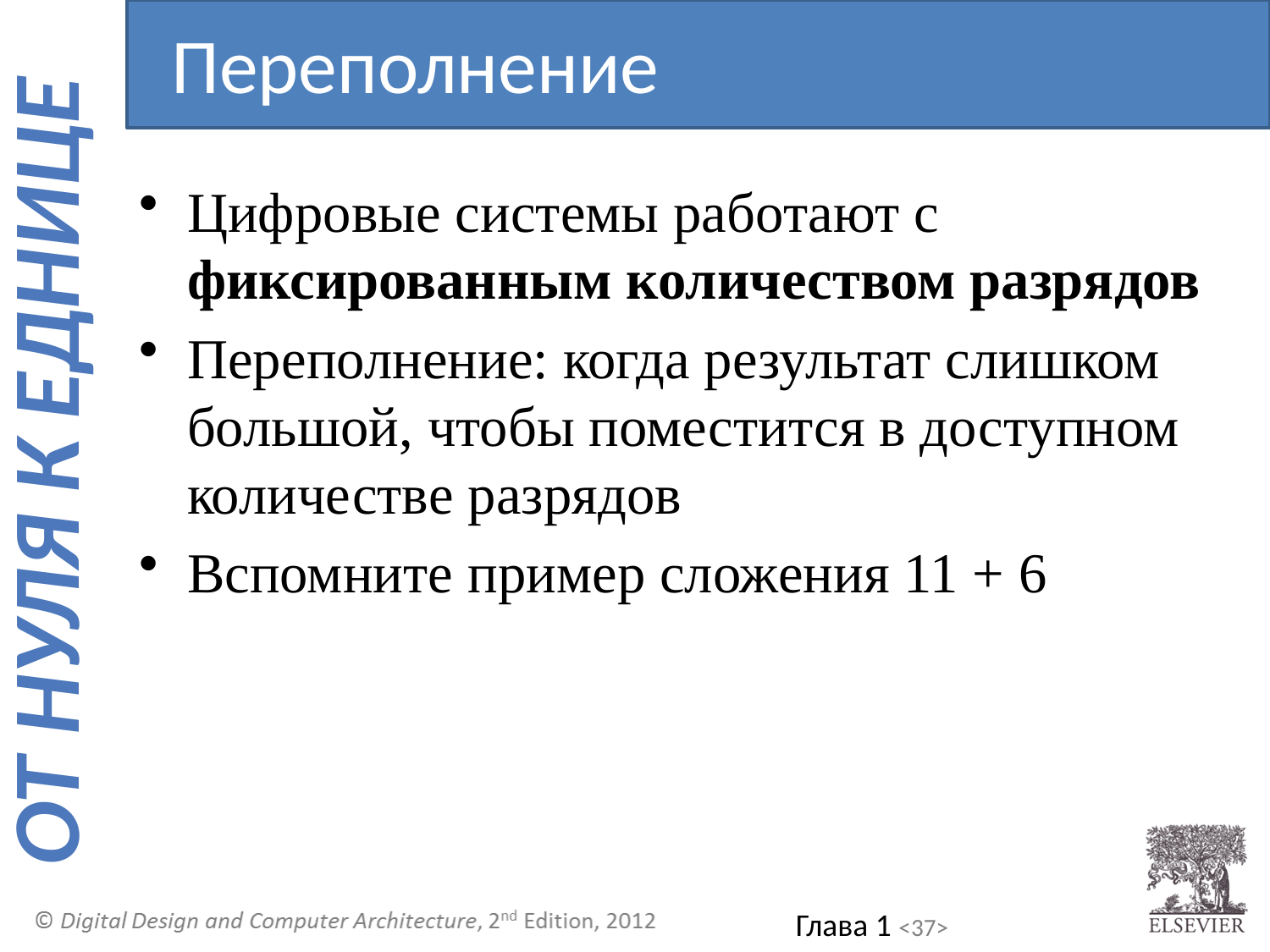

Переполнение

Цифровые системы работают с фиксированным количеством разрядов
Переполнение: когда результат слишком большой, чтобы поместится в доступном количестве разрядов
Вспомните пример сложения 11 + 6